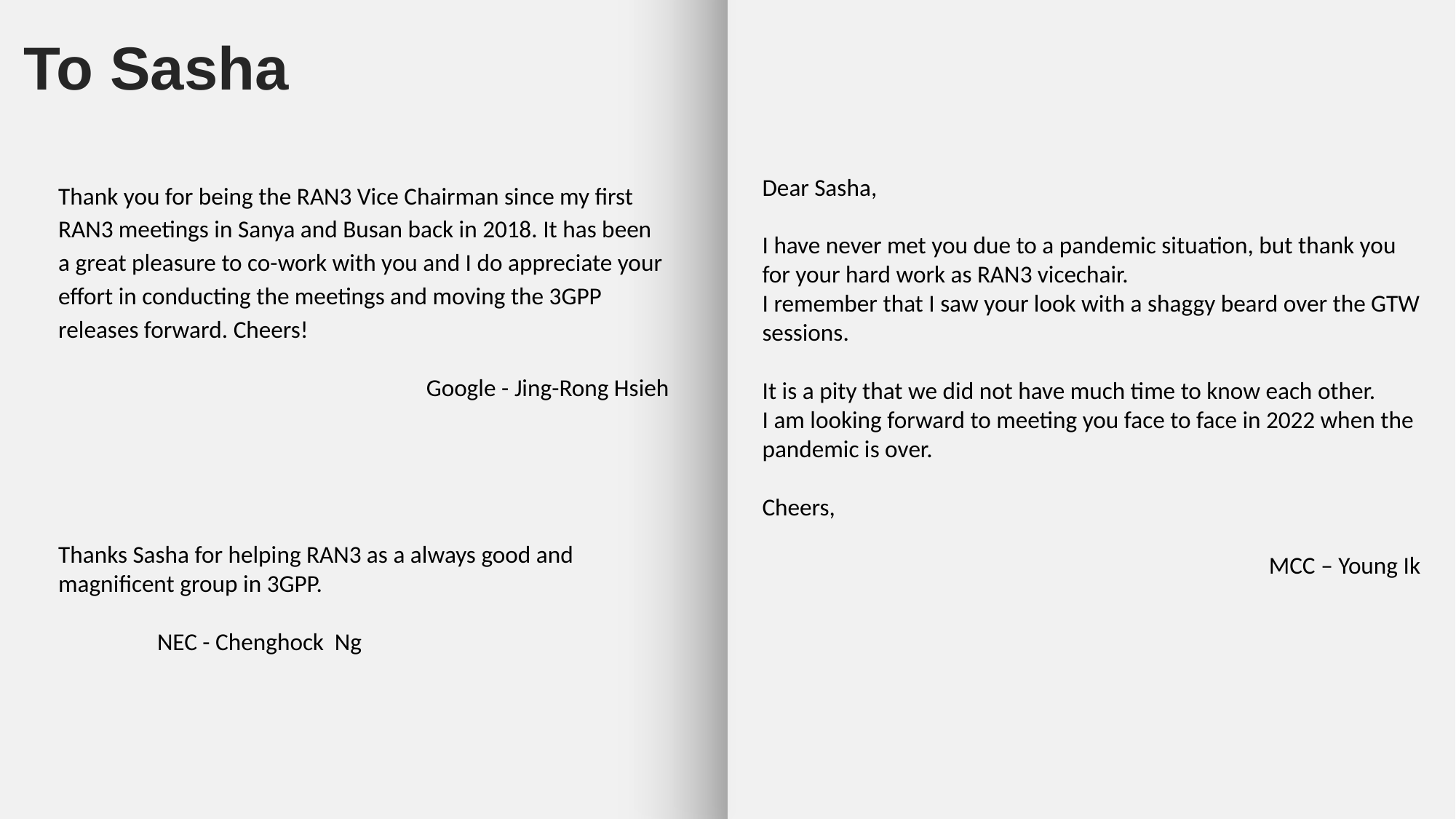

To Sasha
Dear Sasha,

I have never met you due to a pandemic situation, but thank you for your hard work as RAN3 vicechair.
I remember that I saw your look with a shaggy beard over the GTW sessions.

It is a pity that we did not have much time to know each other.
I am looking forward to meeting you face to face in 2022 when the pandemic is over.

Cheers,

			MCC – Young Ik
Thank you for being the RAN3 Vice Chairman since my first RAN3 meetings in Sanya and Busan back in 2018. It has been a great pleasure to co-work with you and I do appreciate your effort in conducting the meetings and moving the 3GPP releases forward. Cheers!

		Google - Jing-Rong Hsieh
Thanks Sasha for helping RAN3 as a always good and  magnificent group in 3GPP.

NEC - Chenghock  Ng